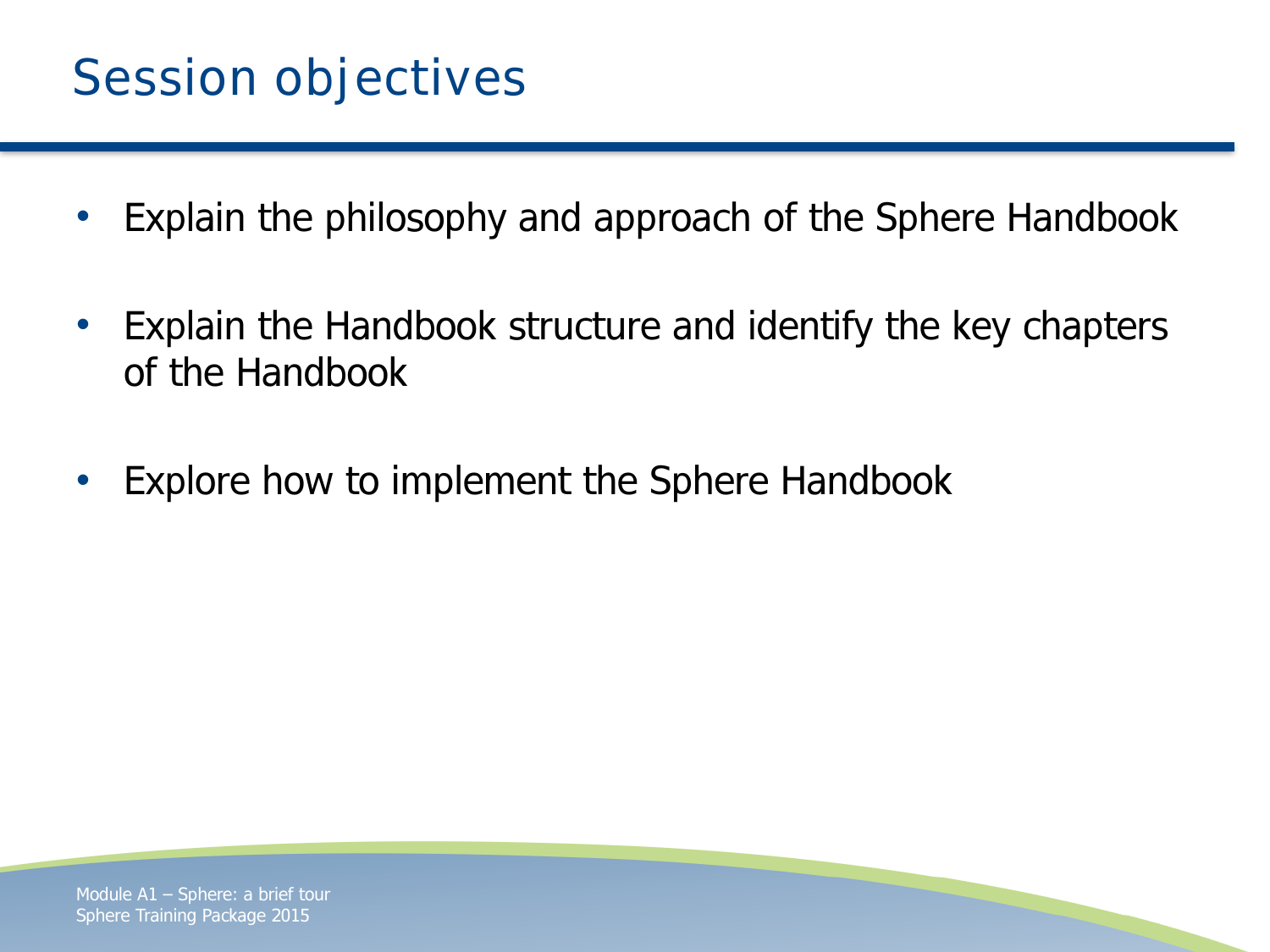

# Session objectives
Explain the philosophy and approach of the Sphere Handbook

Explain the Handbook structure and identify the key chapters of the Handbook

Explore how to implement the Sphere Handbook
Module A1 – Sphere: a brief tour
Sphere Training Package 2015